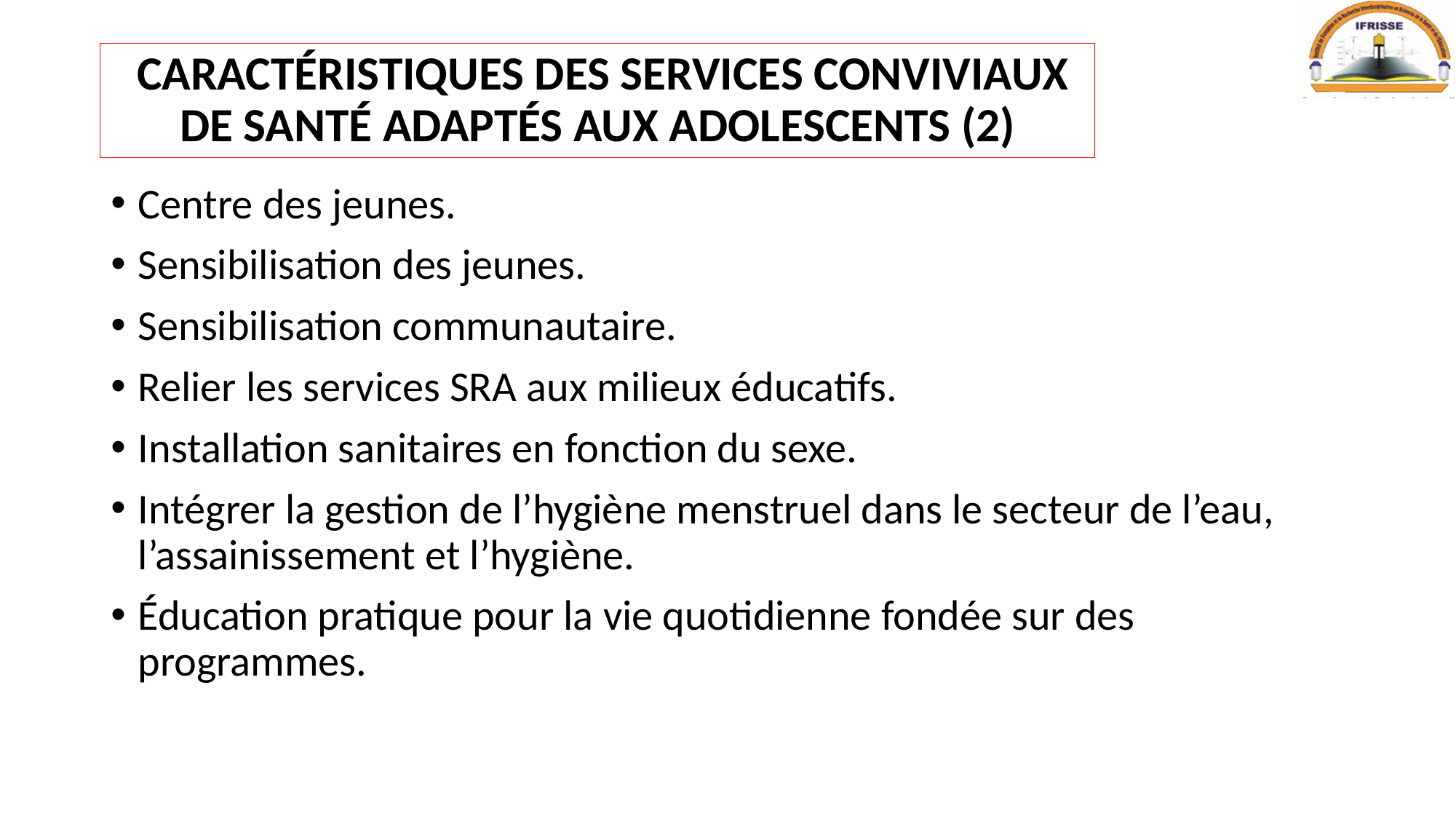

# CARACTÉRISTIQUES DES SERVICES CONVIVIAUX DE SANTÉ ADAPTÉS AUX ADOLESCENTS (2)
Centre des jeunes.
Sensibilisation des jeunes.
Sensibilisation communautaire.
Relier les services SRA aux milieux éducatifs.
Installation sanitaires en fonction du sexe.
Intégrer la gestion de l’hygiène menstruel dans le secteur de l’eau, l’assainissement et l’hygiène.
Éducation pratique pour la vie quotidienne fondée sur des programmes.